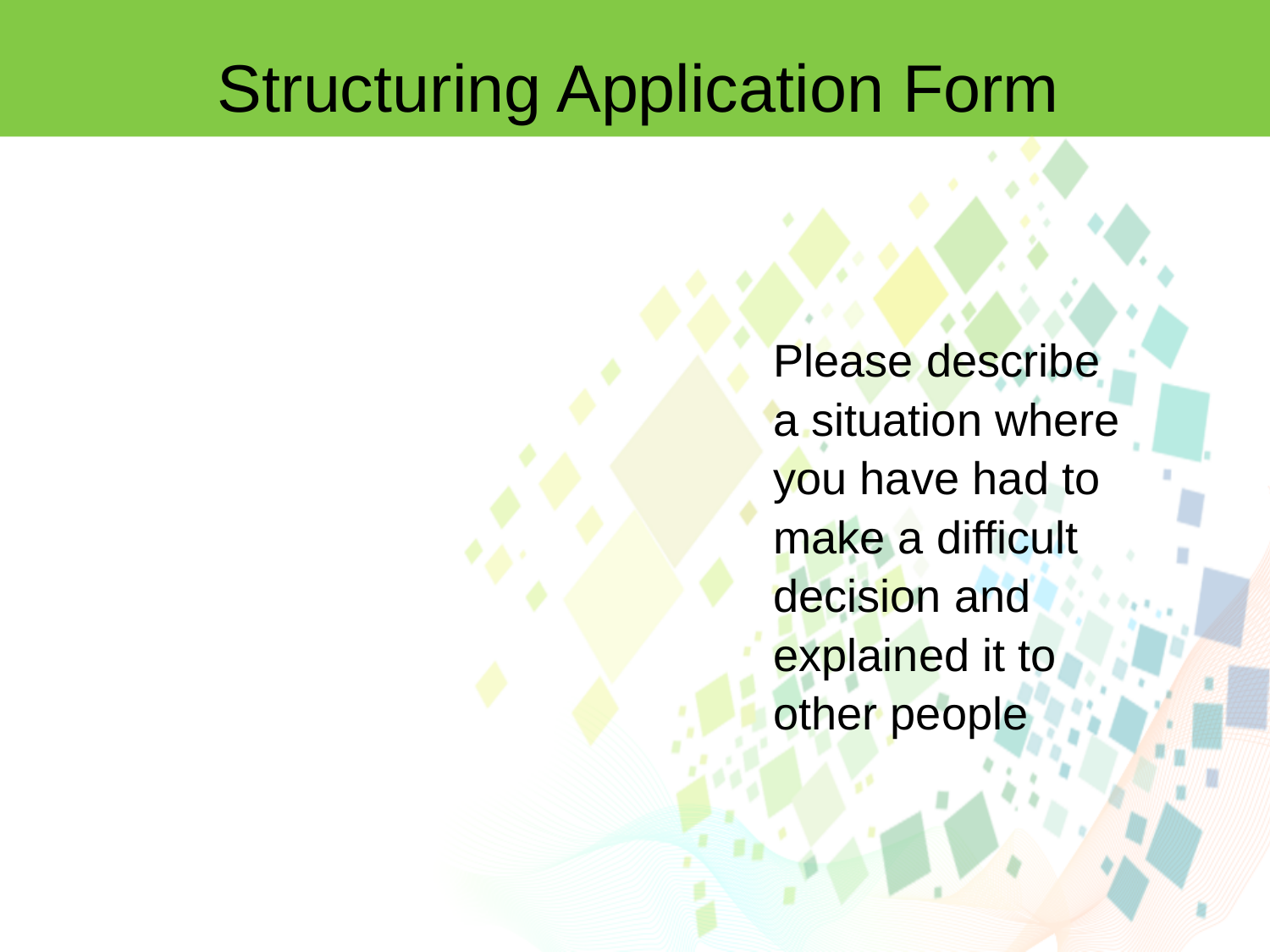

Structuring Application Form
Please describe a situation where you have had to make a difficult decision and explained it to other people